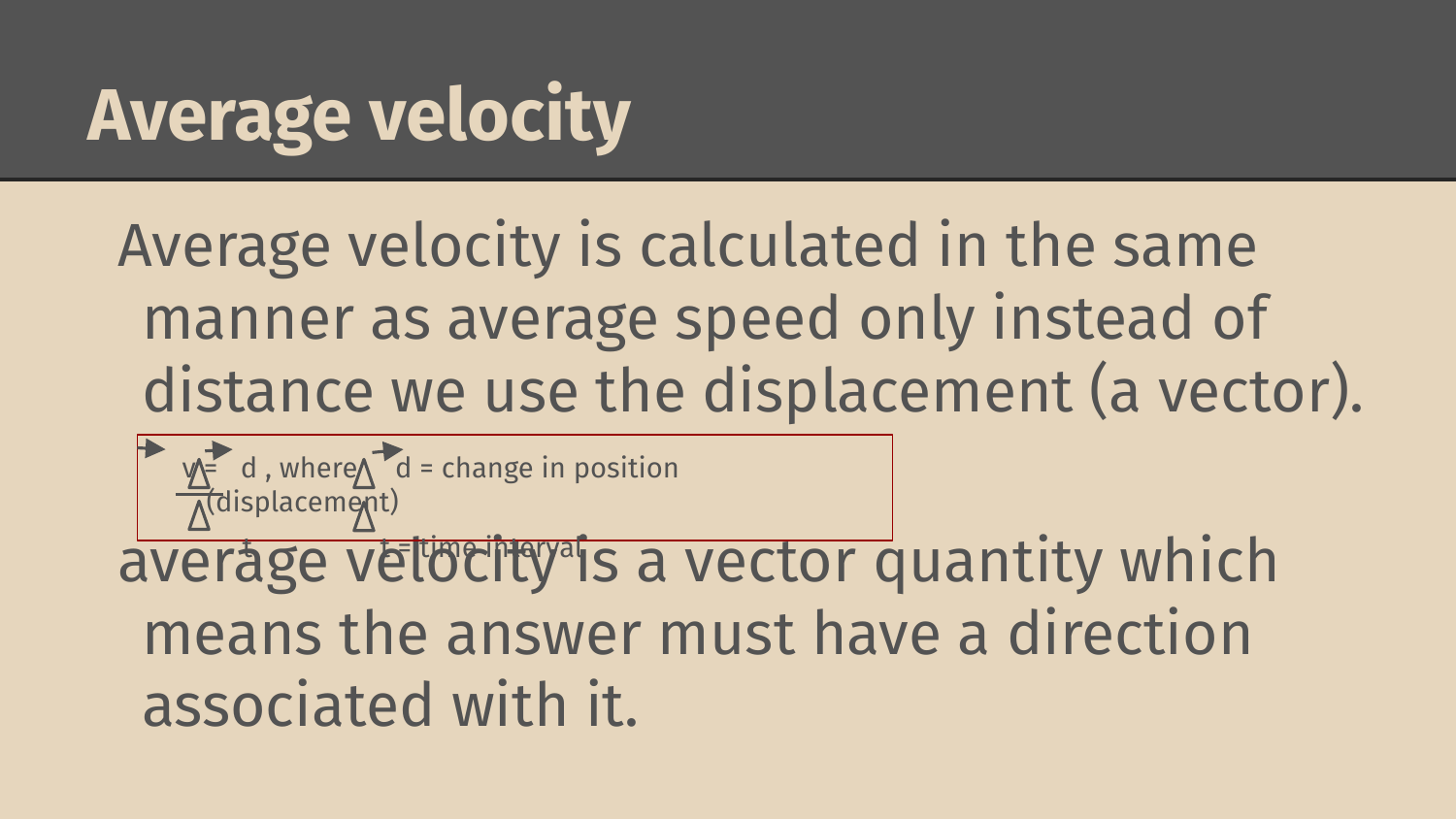

# Average velocity
Average velocity is calculated in the same manner as average speed only instead of  distance we use the displacement (a vector).

average velocity is a vector quantity which means the answer must have a direction associated with it.
v =   d , where     d = change in position (displacement)
        t                 t = time interval